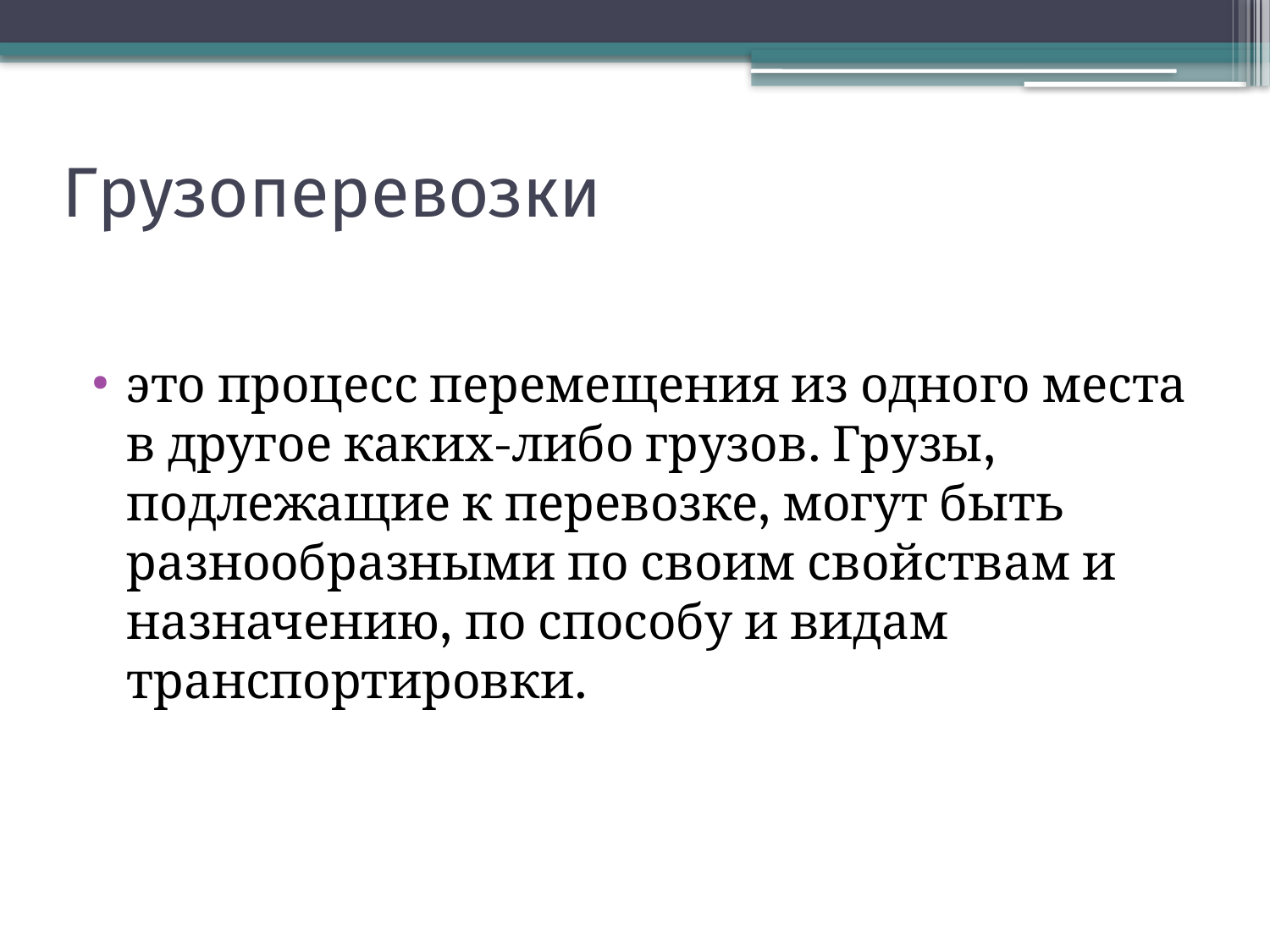

# Грузоперевозки
это процесс перемещения из одного места в другое каких-либо грузов. Грузы, подлежащие к перевозке, могут быть разнообразными по своим свойствам и назначению, по способу и видам транспортировки.